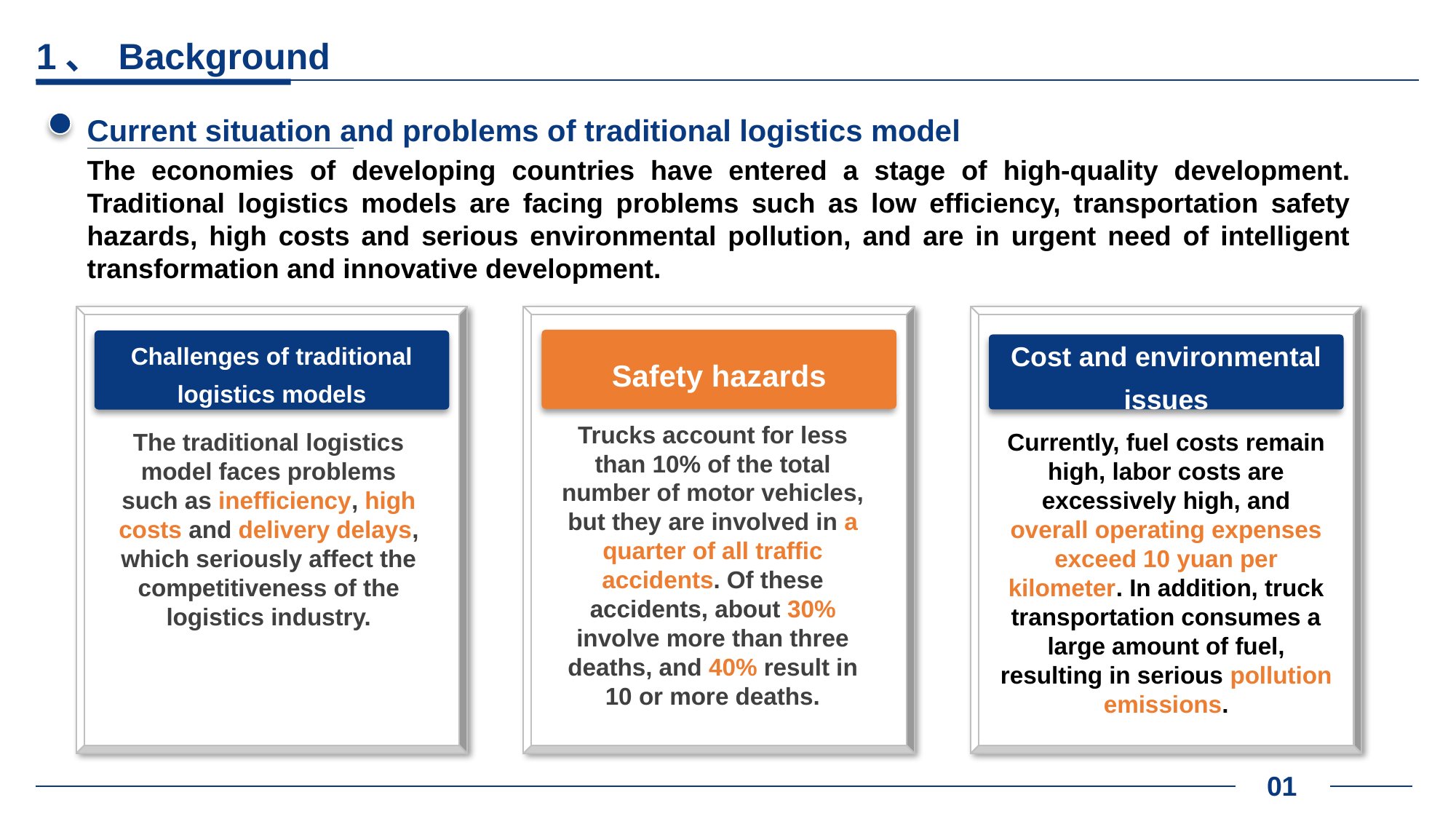

1、 Background

Current situation and problems of traditional logistics model

The economies of developing countries have entered a stage of high-quality development. Traditional logistics models are facing problems such as low efficiency, transportation safety hazards, high costs and serious environmental pollution, and are in urgent need of intelligent transformation and innovative development.

Safety hazards
Challenges of traditional logistics models
Cost and environmental issues
Trucks account for less than 10% of the total number of motor vehicles, but they are involved in a quarter of all traffic accidents. Of these accidents, about 30% involve more than three deaths, and 40% result in 10 or more deaths.
The traditional logistics model faces problems such as inefficiency, high costs and delivery delays, which seriously affect the competitiveness of the logistics industry.
Currently, fuel costs remain high, labor costs are excessively high, and overall operating expenses exceed 10 yuan per kilometer. In addition, truck transportation consumes a large amount of fuel, resulting in serious pollution emissions.
01